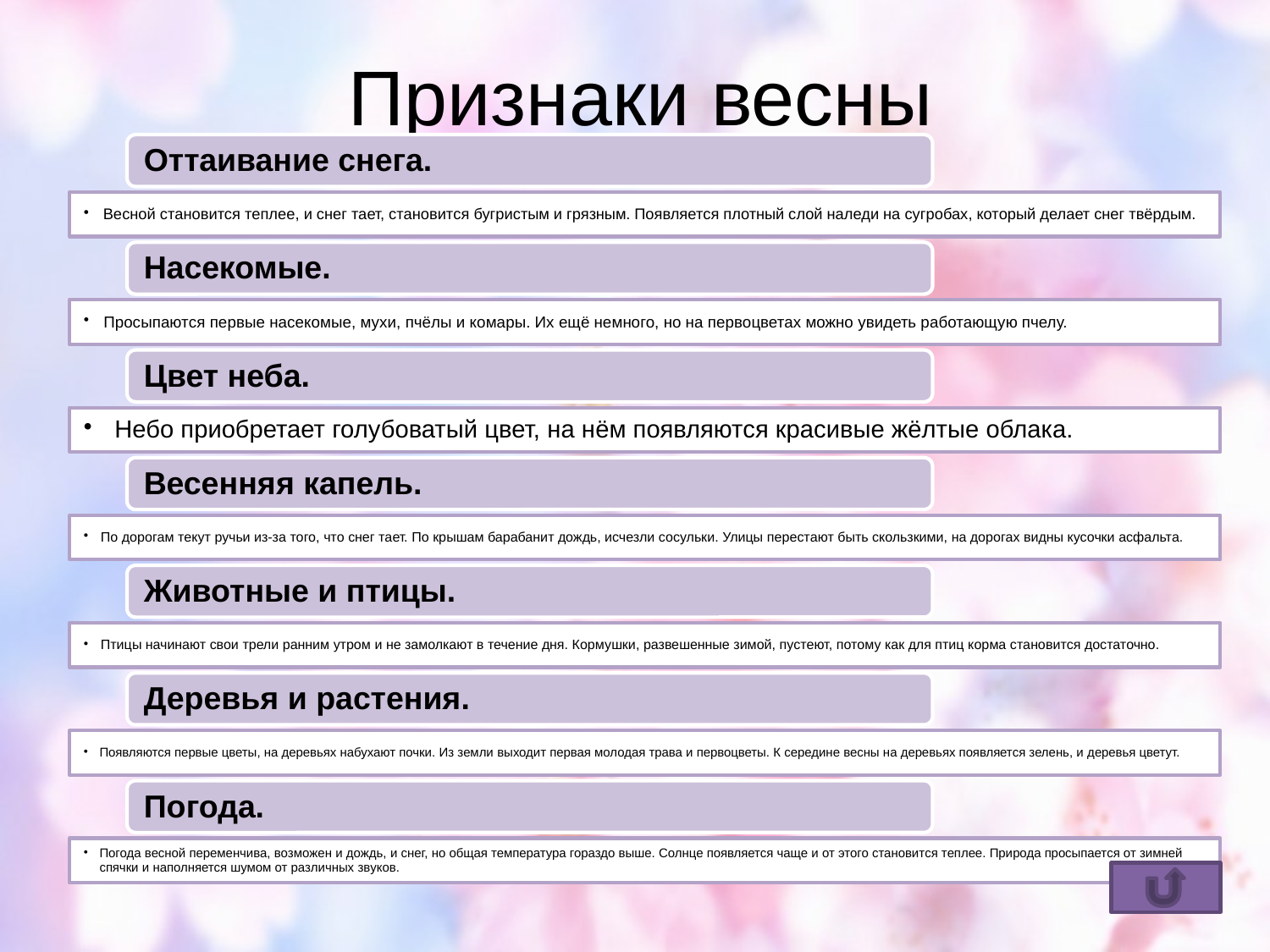

# Признаки весны
Оттаивание снега.
Насекомые.
Животные и птицы.
Весной становится теплее, и снег тает, становится бугристым и грязным. Появляется плотный слой наледи на сугробах, который делает снег твёрдым.
Весенняя капель.
По дорогам текут ручьи из-за того, что снег тает. По крышам барабанит дождь, исчезли сосульки. Улицы перестают быть скользкими, на дорогах видны кусочки асфальта.
Цвет неба.
Деревья и растения.
Появляются первые цветы, на деревьях набухают почки. Из земли выходит первая молодая трава и первоцветы. К середине весны на деревьях появляется зелень, и деревья цветут.
Птицы начинают свои трели ранним утром и не замолкают в течение дня. Кормушки, развешенные зимой, пустеют, потому как для птиц корма становится достаточно.
Небо приобретает голубоватый цвет, на нём появляются красивые жёлтые облака.
Просыпаются первые насекомые, мухи, пчёлы и комары. Их ещё немного, но на первоцветах можно увидеть работающую пчелу.
Погода.
Погода весной переменчива, возможен и дождь, и снег, но общая температура гораздо выше. Солнце появляется чаще и от этого становится теплее. Природа просыпается от зимней спячки и наполняется шумом от различных звуков.